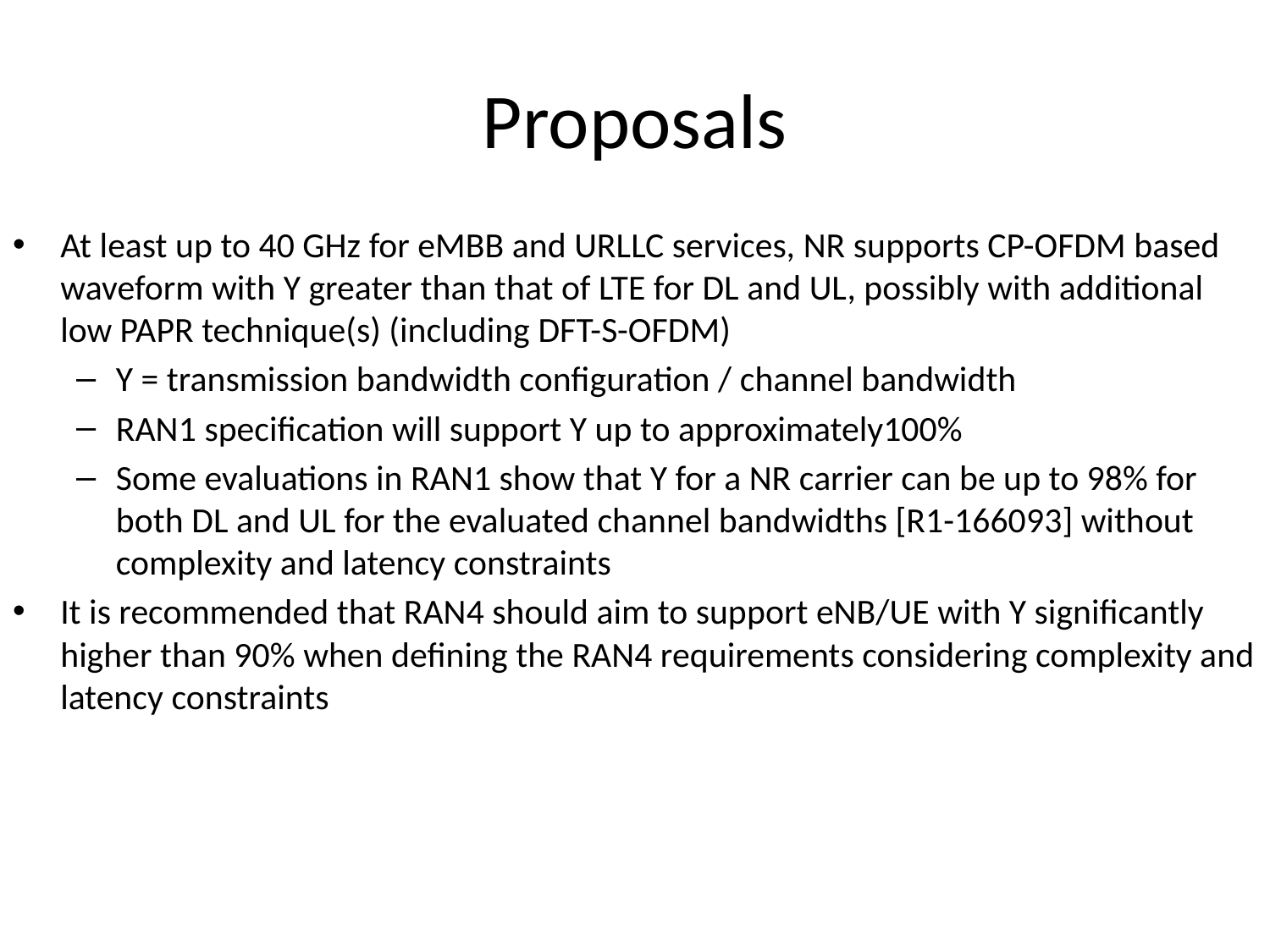

# Proposals
At least up to 40 GHz for eMBB and URLLC services, NR supports CP-OFDM based waveform with Y greater than that of LTE for DL and UL, possibly with additional low PAPR technique(s) (including DFT-S-OFDM)
Y = transmission bandwidth configuration / channel bandwidth
RAN1 specification will support Y up to approximately100%
Some evaluations in RAN1 show that Y for a NR carrier can be up to 98% for both DL and UL for the evaluated channel bandwidths [R1-166093] without complexity and latency constraints
It is recommended that RAN4 should aim to support eNB/UE with Y significantly higher than 90% when defining the RAN4 requirements considering complexity and latency constraints